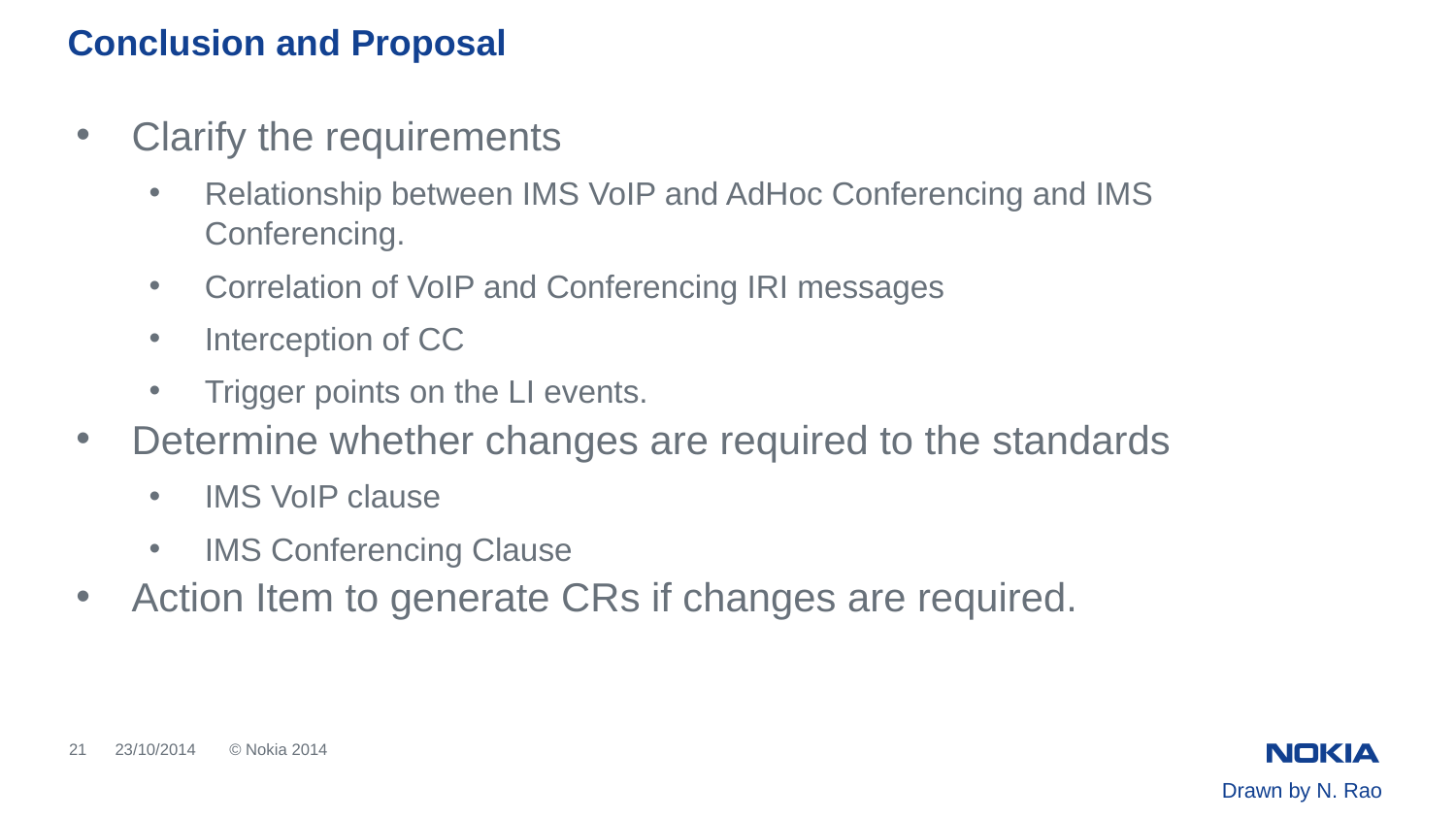

# Conclusion and Proposal
Clarify the requirements
Relationship between IMS VoIP and AdHoc Conferencing and IMS Conferencing.
Correlation of VoIP and Conferencing IRI messages
Interception of CC
Trigger points on the LI events.
Determine whether changes are required to the standards
IMS VoIP clause
IMS Conferencing Clause
Action Item to generate CRs if changes are required.